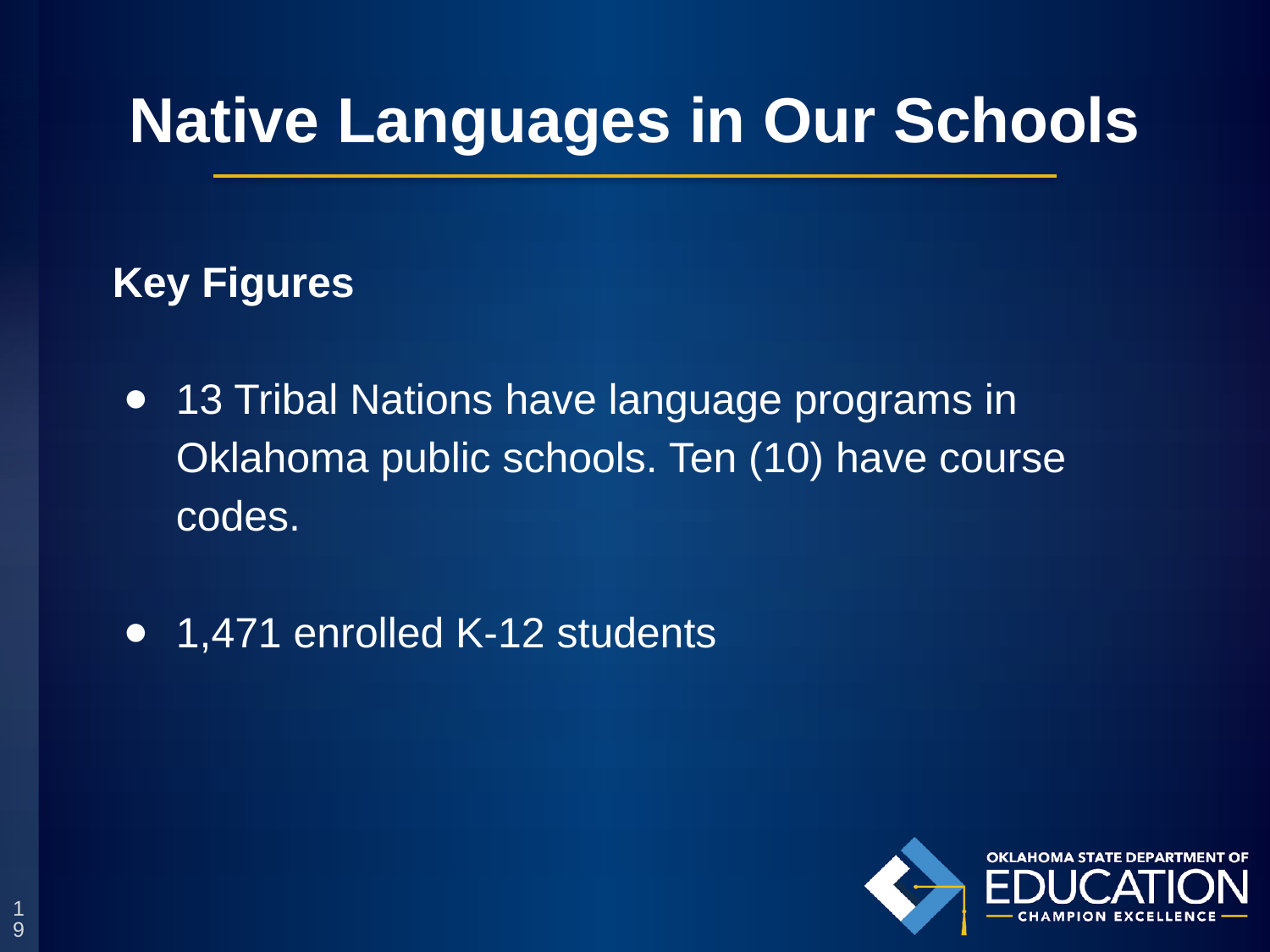

# Native Languages in Our Schools
Key Figures

13 Tribal Nations have language programs in Oklahoma public schools. Ten (10) have course codes.

1,471 enrolled K-12 students
19